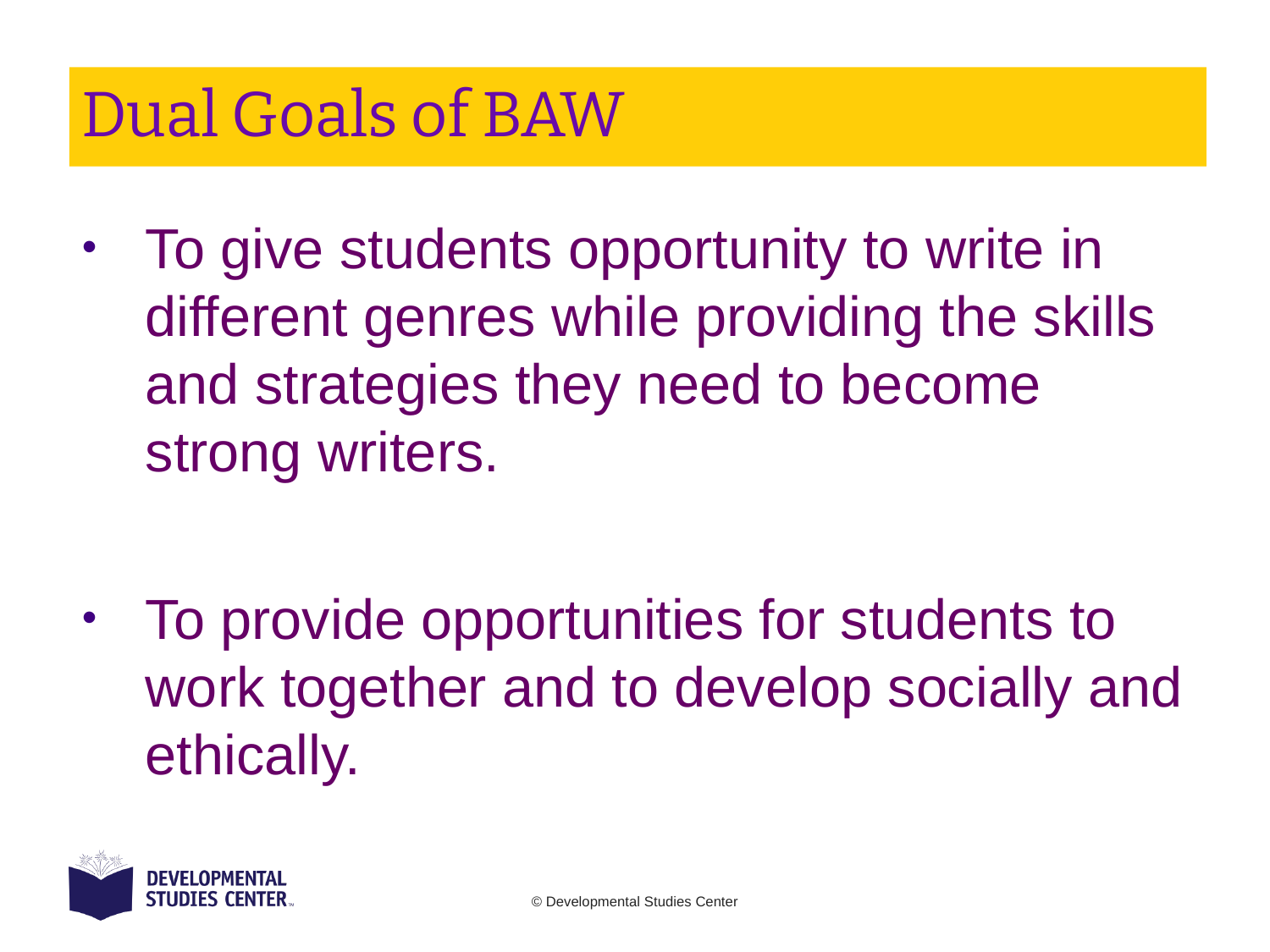

# Dual Goals of BAW
To give students opportunity to write in different genres while providing the skills and strategies they need to become strong writers.

To provide opportunities for students to work together and to develop socially and ethically.